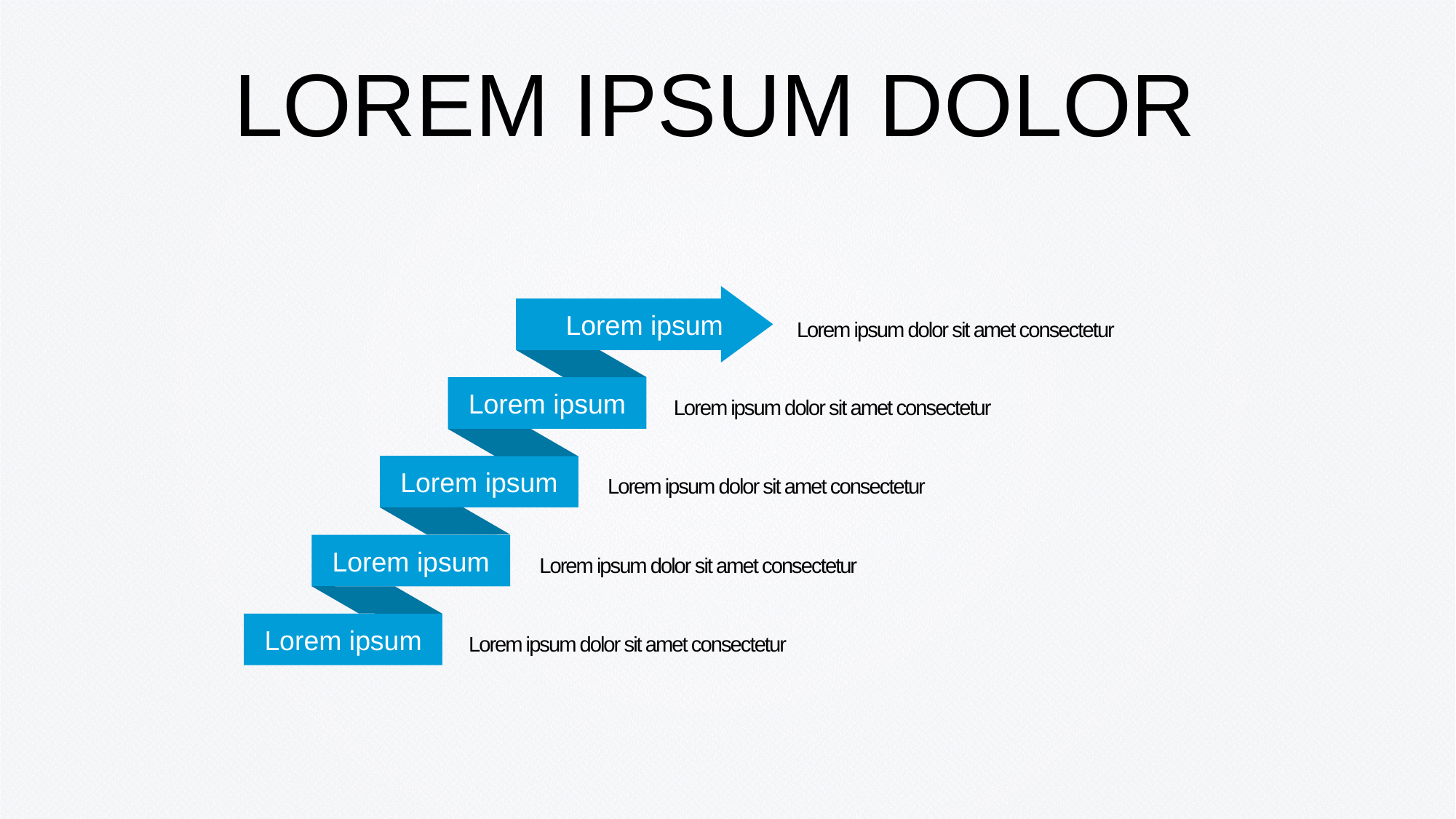

# LOREM IPSUM DOLOR
Lorem ipsum
Lorem ipsum dolor sit amet consectetur

Lorem ipsum
Lorem ipsum dolor sit amet consectetur

Lorem ipsum
Lorem ipsum dolor sit amet consectetur

Lorem ipsum
Lorem ipsum dolor sit amet consectetur

Lorem ipsum
Lorem ipsum dolor sit amet consectetur